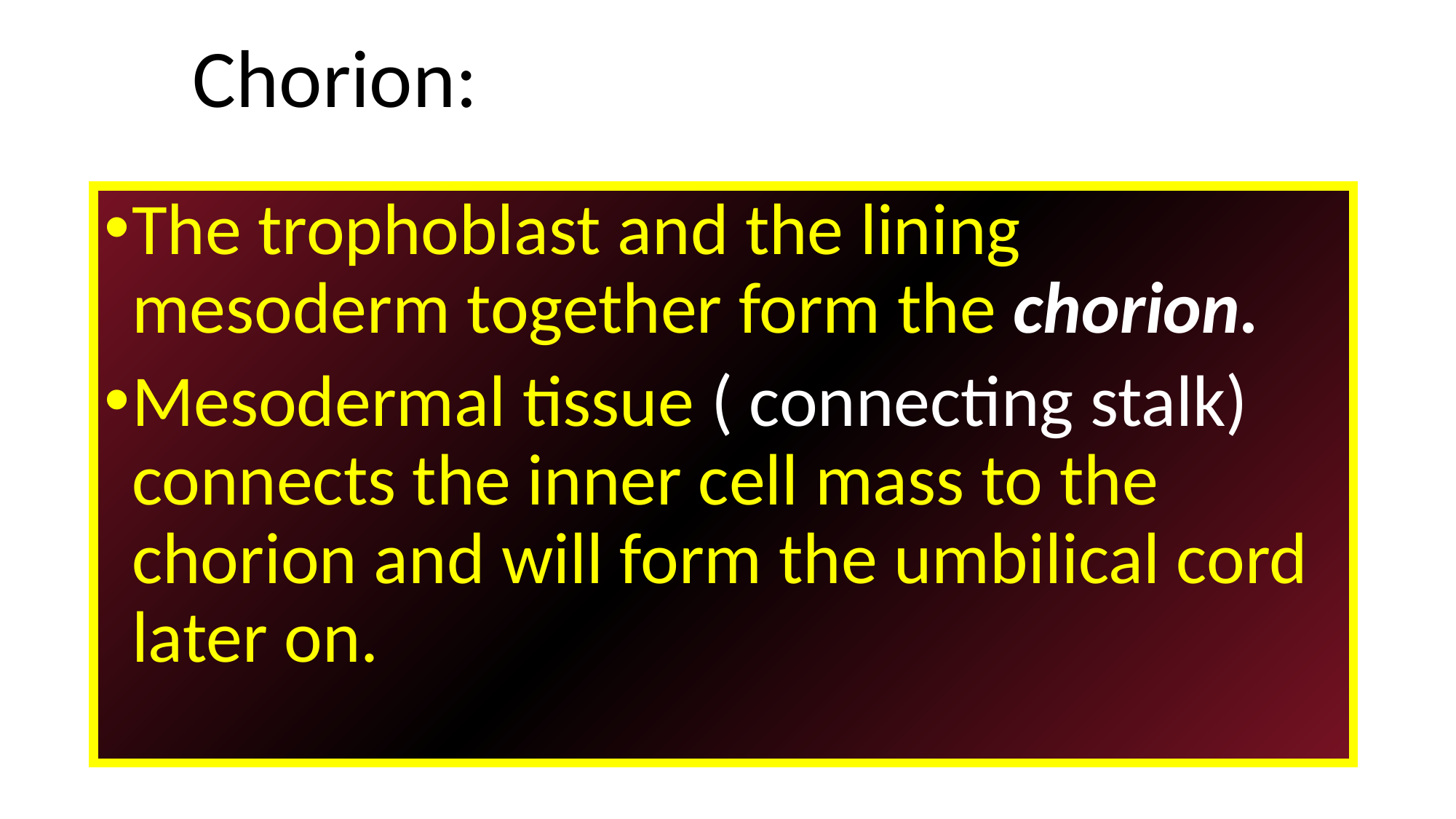

# Chorion:
The trophoblast and the lining mesoderm together form the chorion.
Mesodermal tissue ( connecting stalk) connects the inner cell mass to the chorion and will form the umbilical cord later on.